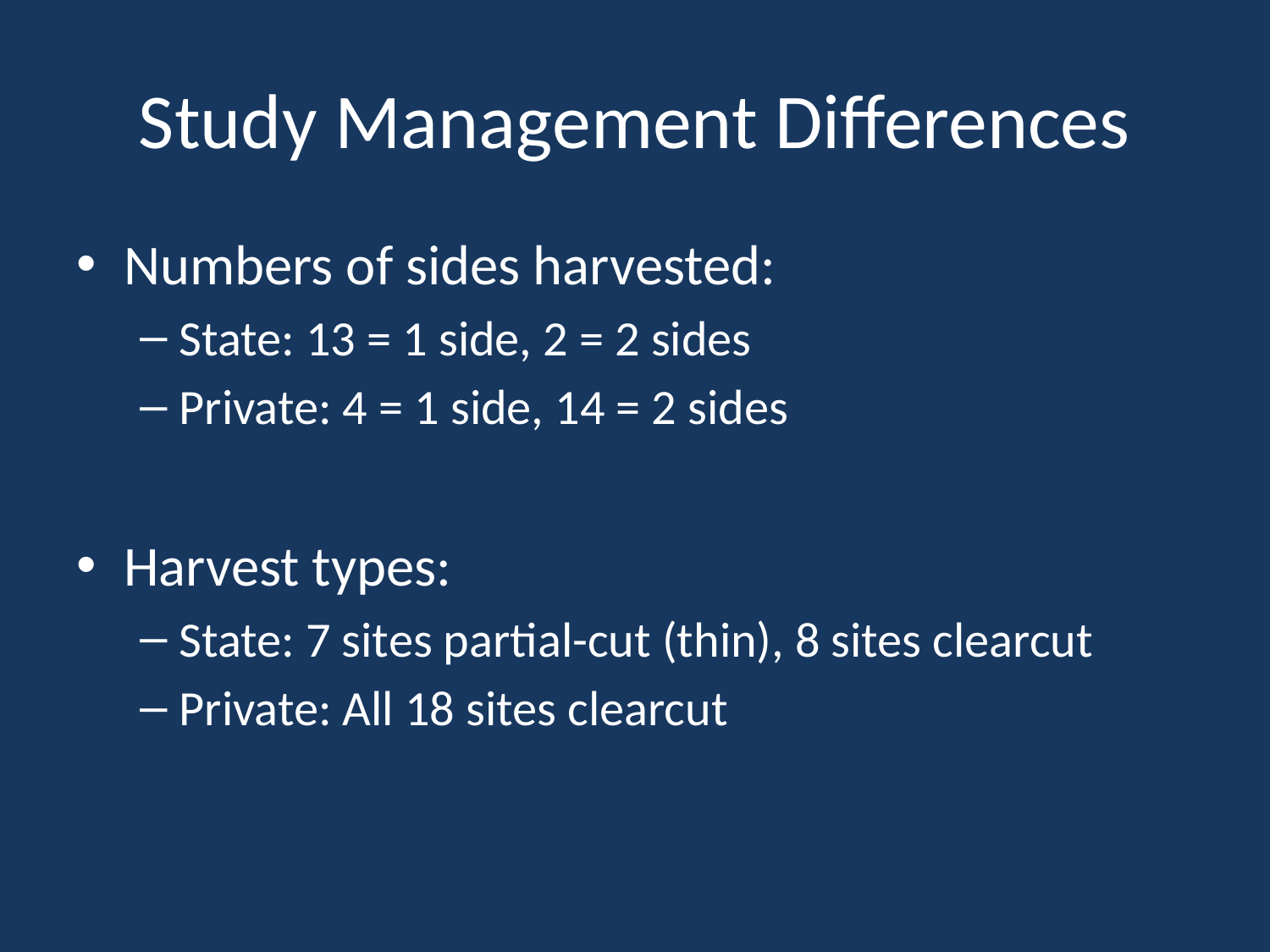

# Study Management Differences
Numbers of sides harvested:
State: 13 = 1 side, 2 = 2 sides
Private: 4 = 1 side, 14 = 2 sides

Harvest types:
State: 7 sites partial-cut (thin), 8 sites clearcut
Private: All 18 sites clearcut